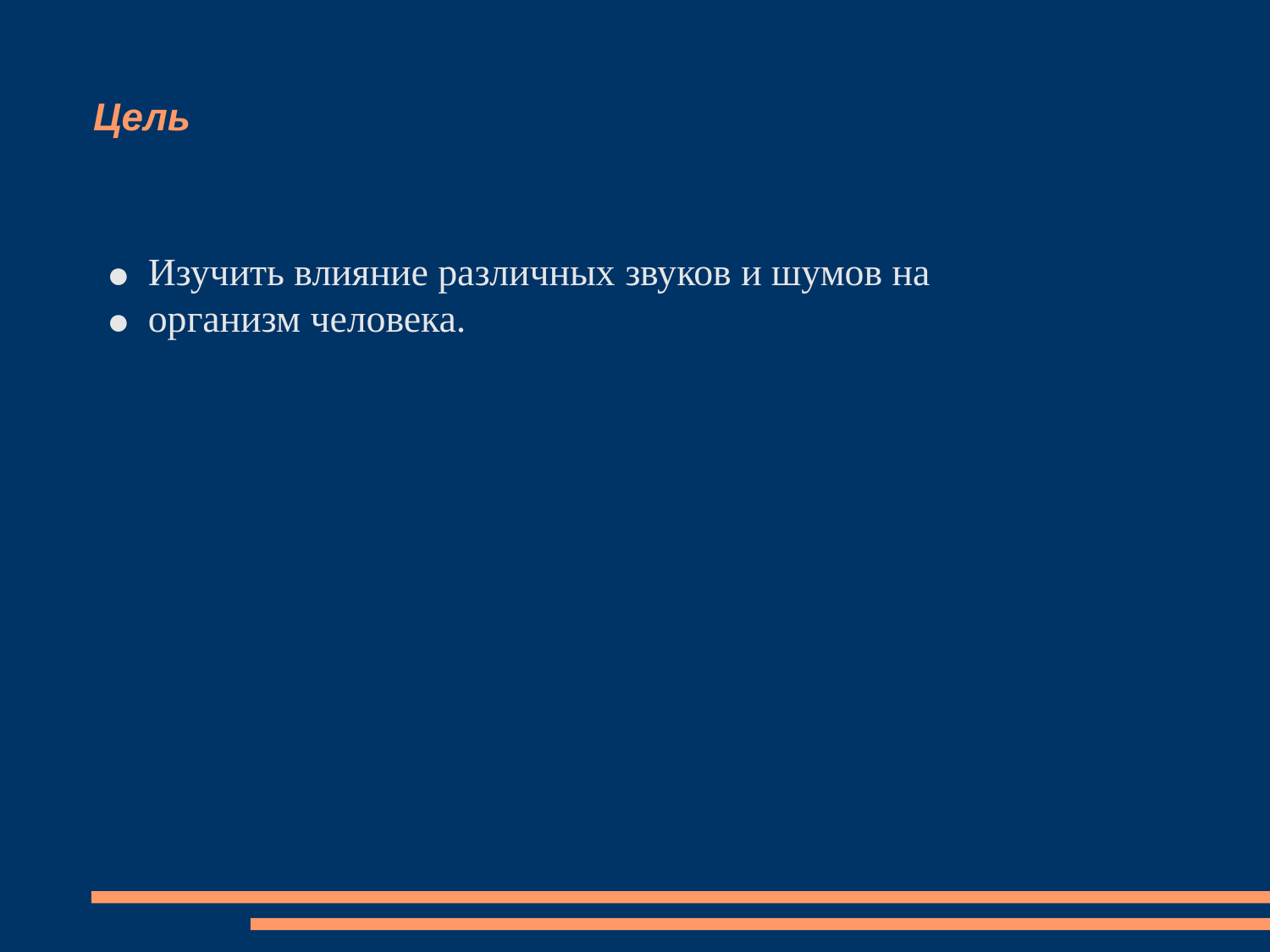

Цель
Изучить влияние различных звуков и шумов на
организм человека.